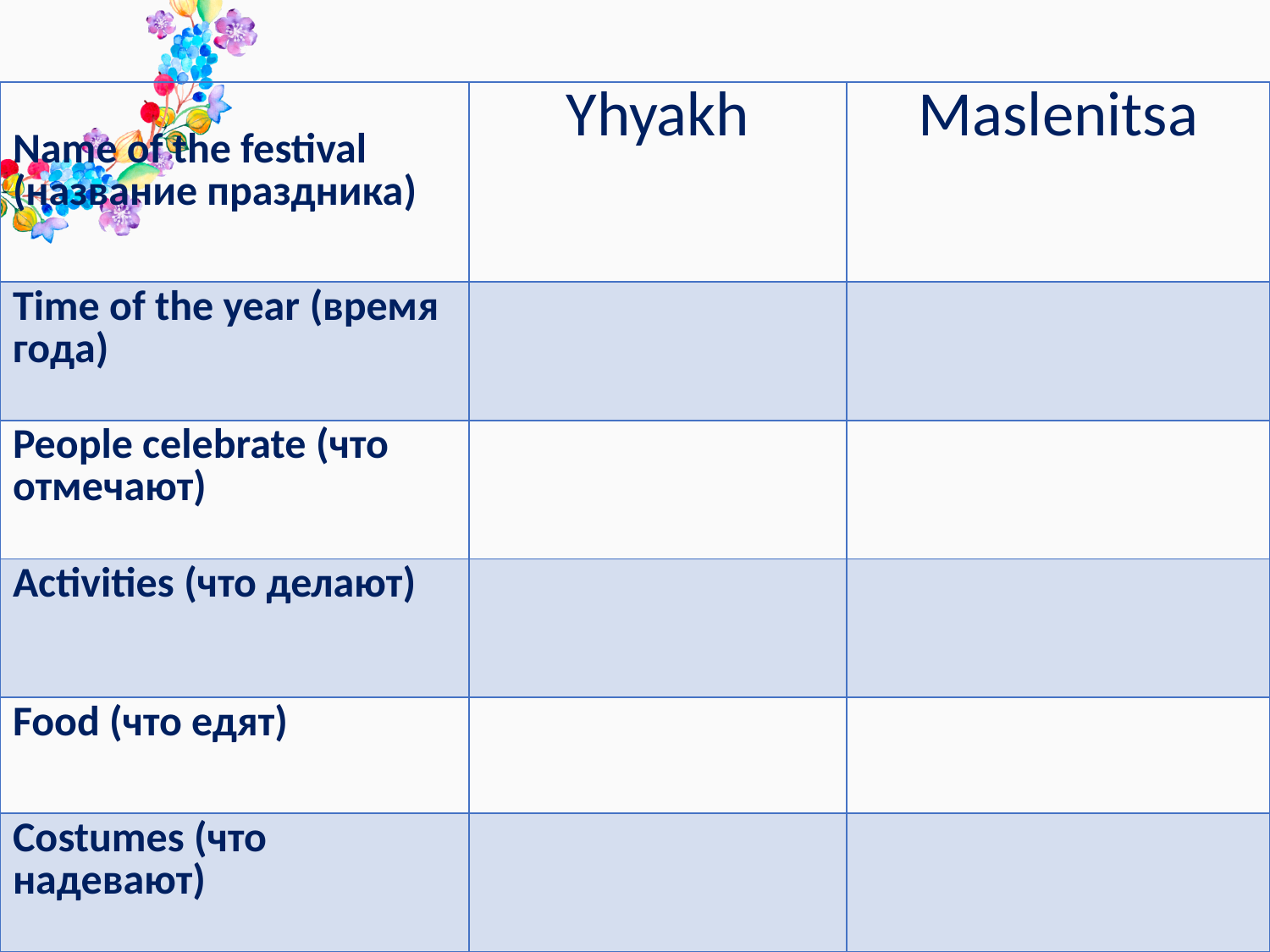

| Name of the festival (название праздника) | Yhyakh | Maslenitsa |
| --- | --- | --- |
| Time of the year (время года) |  |  |
| People celebrate (что отмечают) |  |  |
| Activities (что делают) |  |  |
| Food (что едят) |  |  |
| Costumes (что надевают) |  |  |